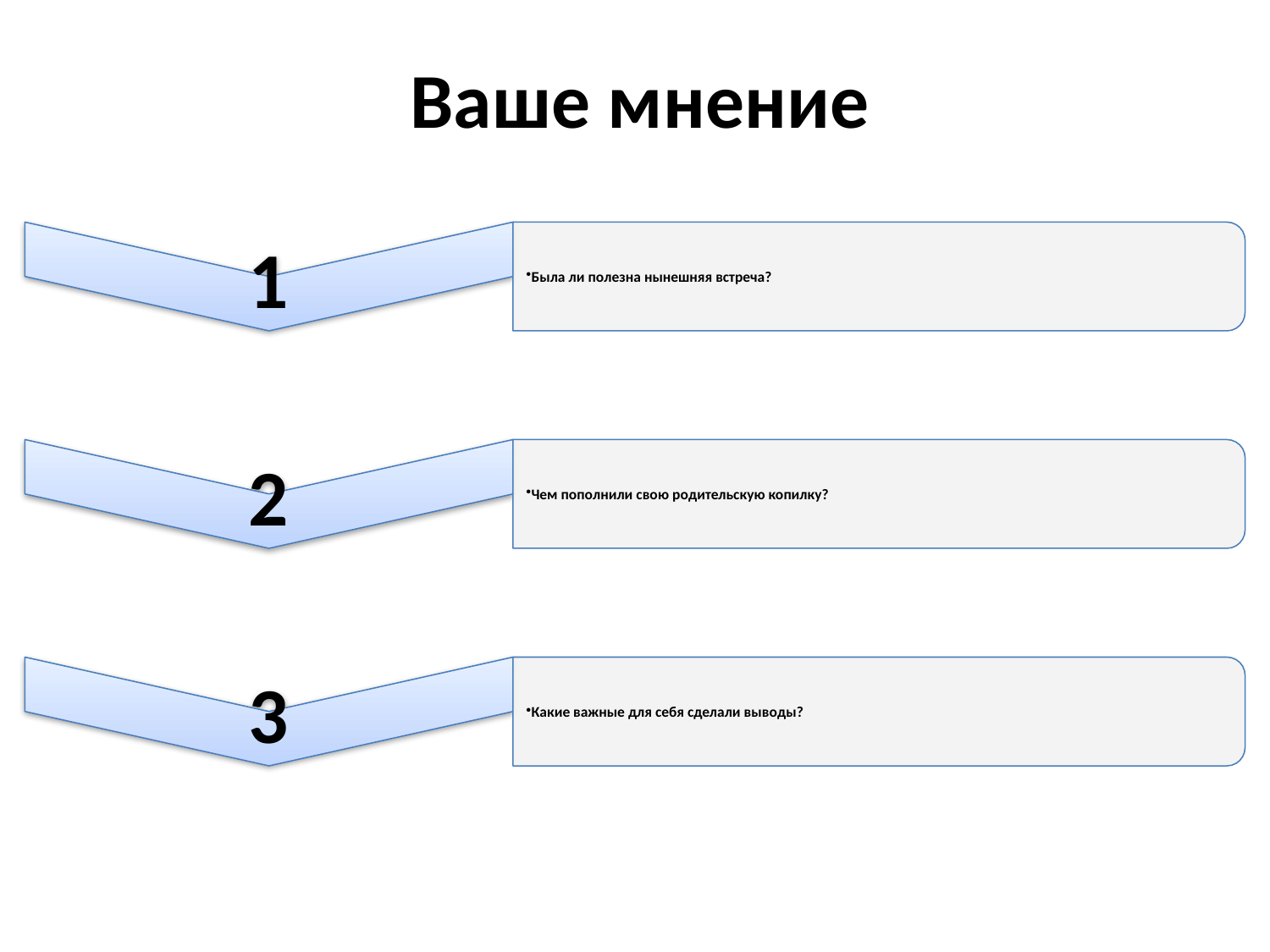

# Ваше мнение
1
Была ли полезна нынешняя встреча?
2
Чем пополнили свою родительскую копилку?
3
Какие важные для себя сделали выводы?